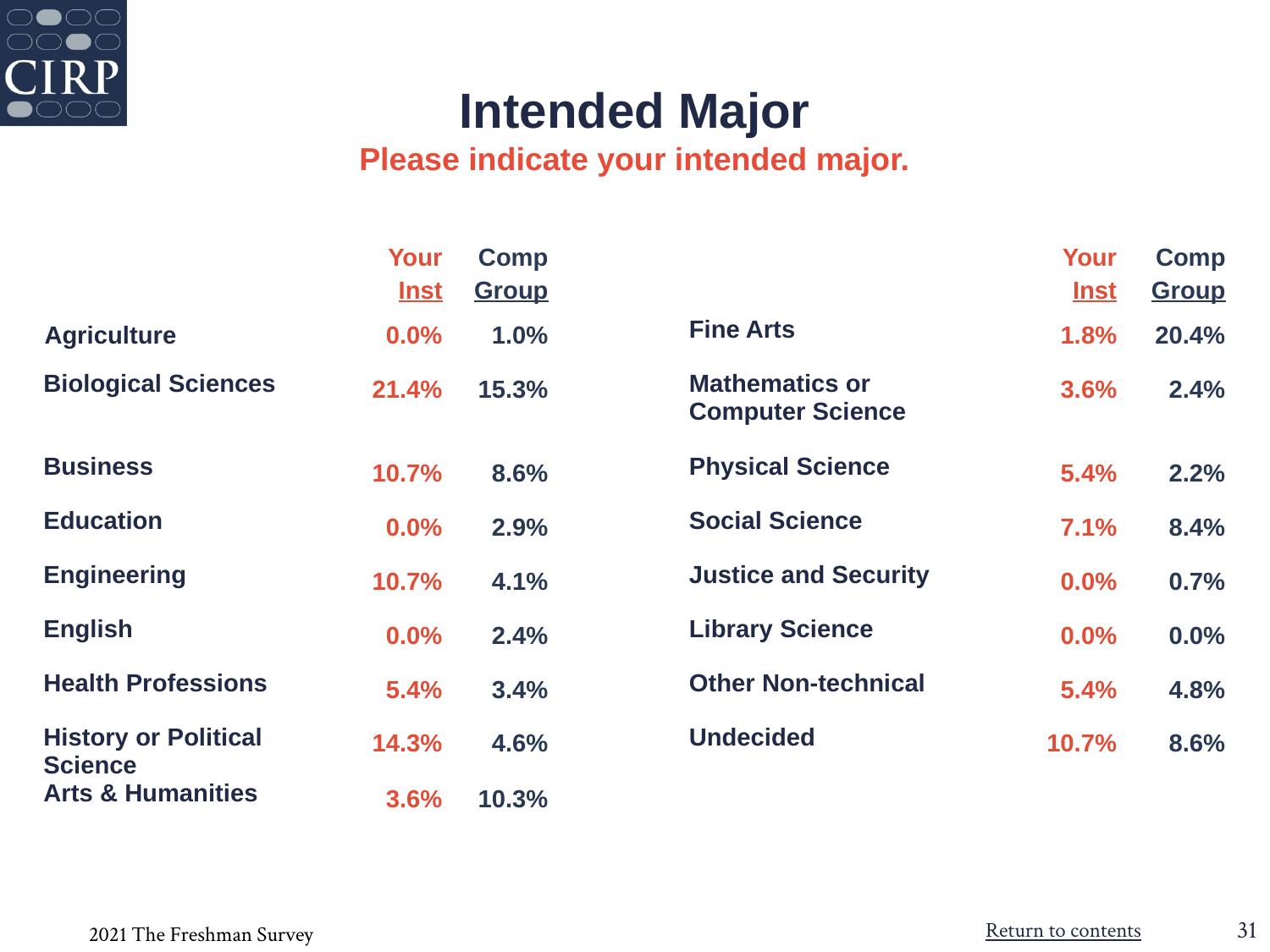

Intended Major
Please indicate your intended major.
|  | Your  Inst | Comp Group |  |  | Your Inst | Comp Group |
| --- | --- | --- | --- | --- | --- | --- |
| Agriculture | 0.0% | 1.0% |  | Fine Arts | 1.8% | 20.4% |
| Biological Sciences | 21.4% | 15.3% |  | Mathematics or Computer Science | 3.6% | 2.4% |
| Business | 10.7% | 8.6% |  | Physical Science | 5.4% | 2.2% |
| Education | 0.0% | 2.9% |  | Social Science | 7.1% | 8.4% |
| Engineering | 10.7% | 4.1% |  | Justice and Security | 0.0% | 0.7% |
| English | 0.0% | 2.4% |  | Library Science | 0.0% | 0.0% |
| Health Professions | 5.4% | 3.4% |  | Other Non-technical | 5.4% | 4.8% |
| History or Political Science | 14.3% | 4.6% |  | Undecided | 10.7% | 8.6% |
| Arts & Humanities | 3.6% | 10.3% |  |  |  |  |
2021 The Freshman Survey
Return to contents
31